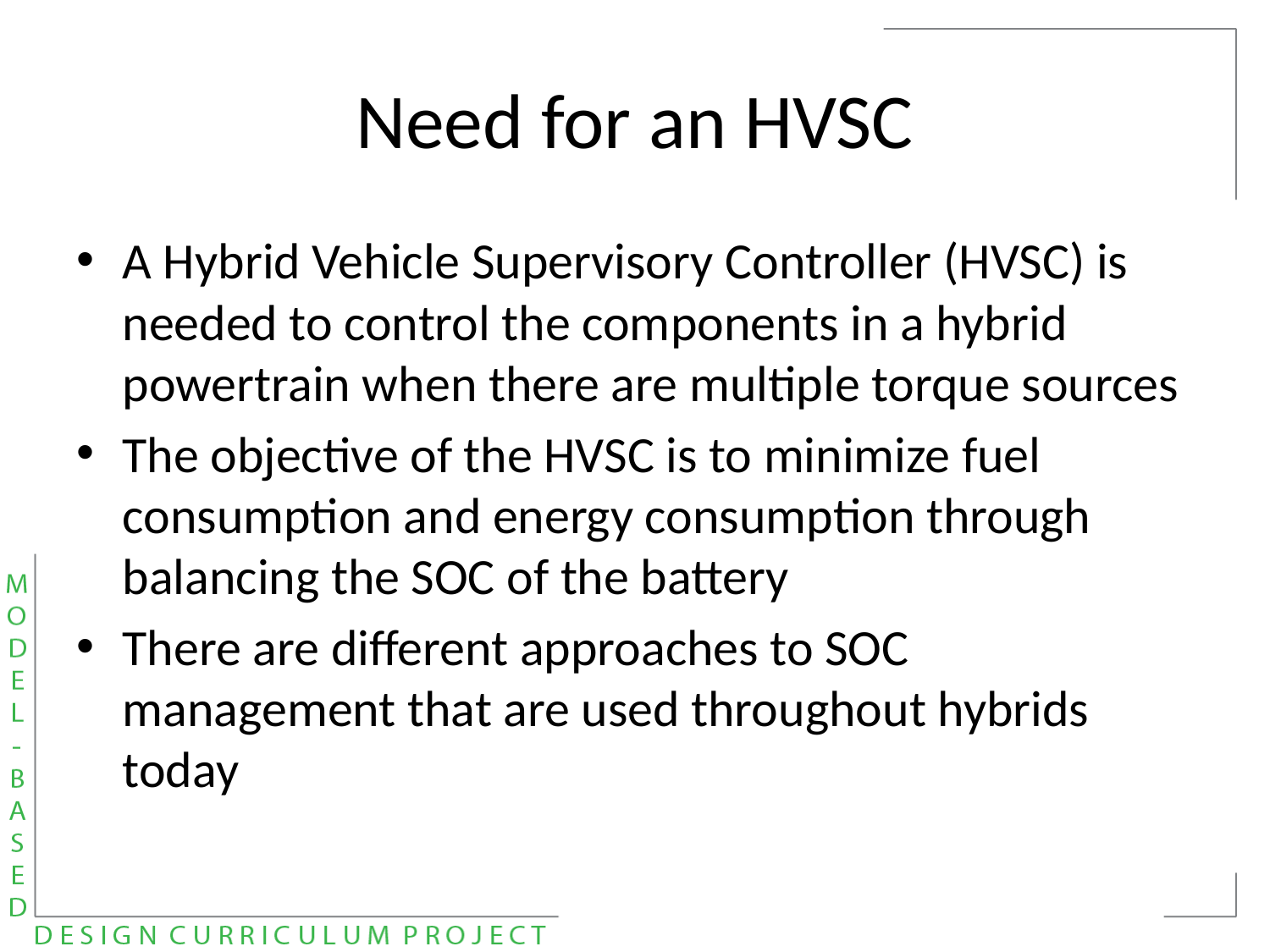

# Need for an HVSC
A Hybrid Vehicle Supervisory Controller (HVSC) is needed to control the components in a hybrid powertrain when there are multiple torque sources
The objective of the HVSC is to minimize fuel consumption and energy consumption through balancing the SOC of the battery
There are different approaches to SOC management that are used throughout hybrids today